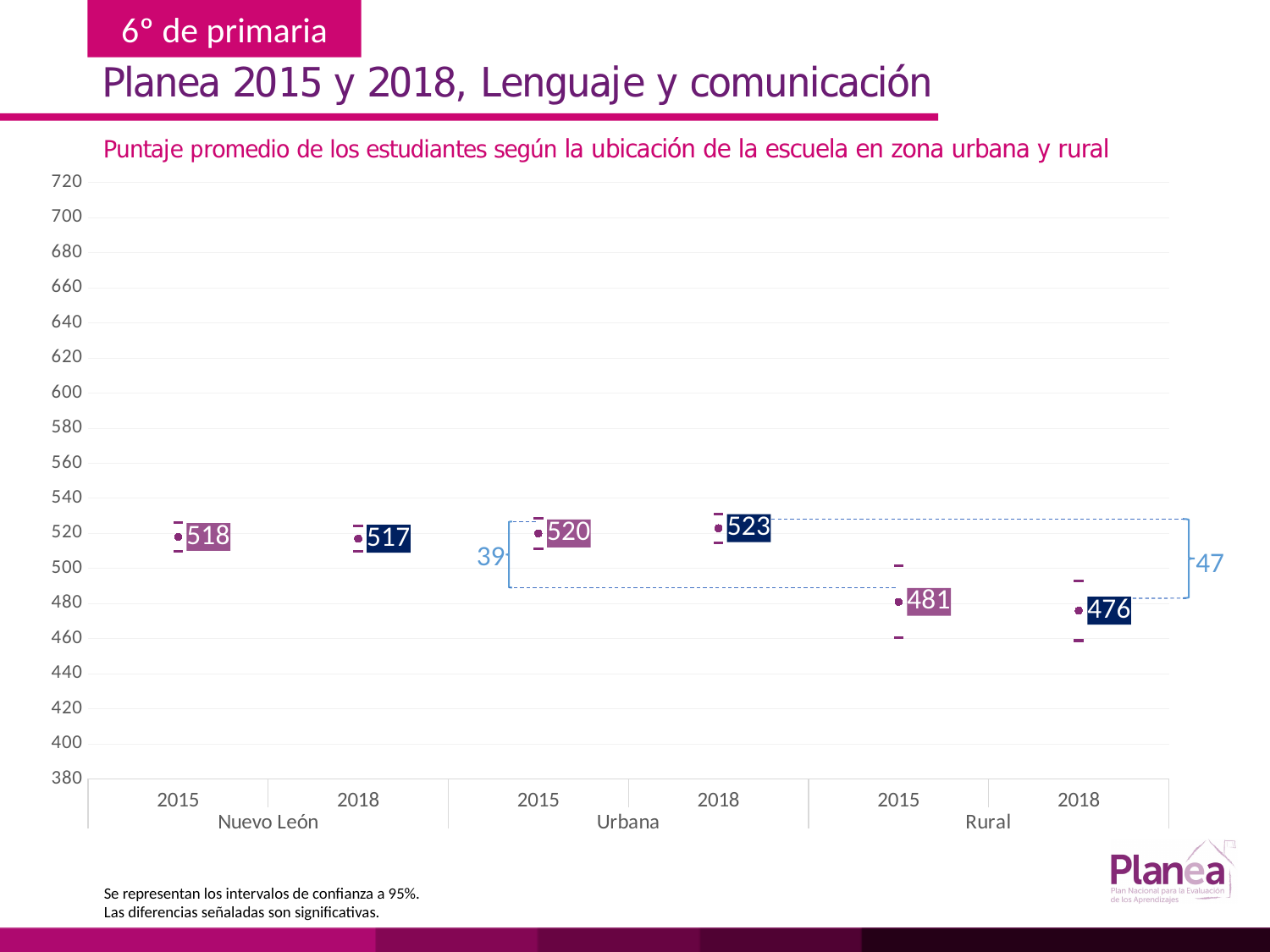

Planea 2015 y 2018, Lenguaje y comunicación

Puntaje promedio de los estudiantes según la ubicación de la escuela en zona urbana y rural

### Chart

| Category |  |  |  |
|---|---|---|---|
| 2015 | 509.841 | 526.159 | 518.0 |
| 2018 | 509.637 | 524.363 | 517.0 |
| 2015 | 511.443 | 528.557 | 520.0 |
| 2018 | 514.841 | 531.159 | 523.0 |
| 2015 | 460.503 | 501.497 | 481.0 |
| 2018 | 458.886 | 493.114 | 476.0 |
47

39
Se representan los intervalos de confianza a 95%.
Las diferencias señaladas son significativas.